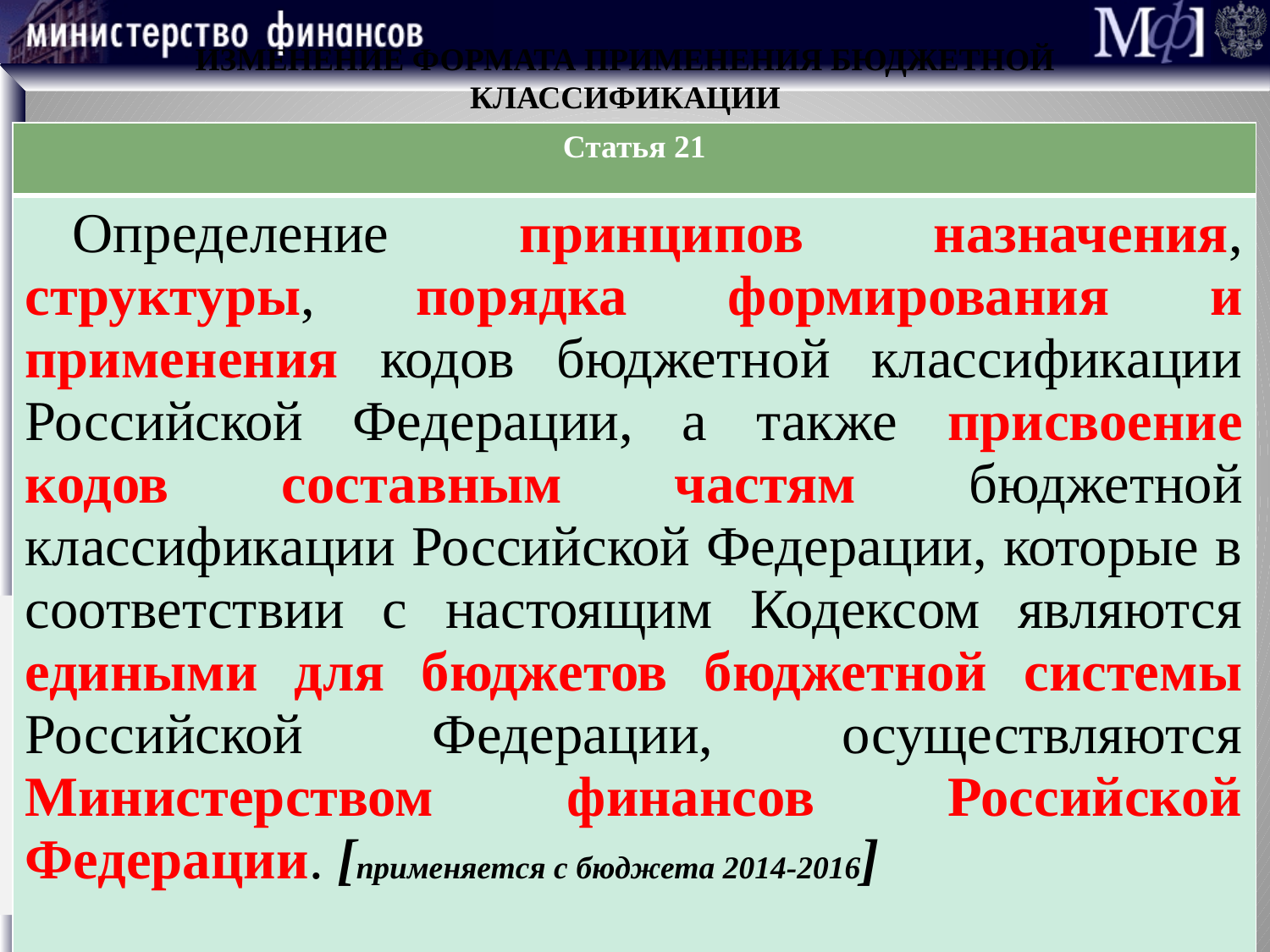

ИЗМЕНЕНИЕ ФОРМАТА ПРИМЕНЕНИЯ БЮДЖЕТНОЙ КЛАССИФИКАЦИИ
| Статья 21 |
| --- |
| Определение принципов назначения, структуры, порядка формирования и применения кодов бюджетной классификации Российской Федерации, а также присвоение кодов составным частям бюджетной классификации Российской Федерации, которые в соответствии с настоящим Кодексом являются едиными для бюджетов бюджетной системы Российской Федерации, осуществляются Министерством финансов Российской Федерации. [применяется с бюджета 2014-2016] |